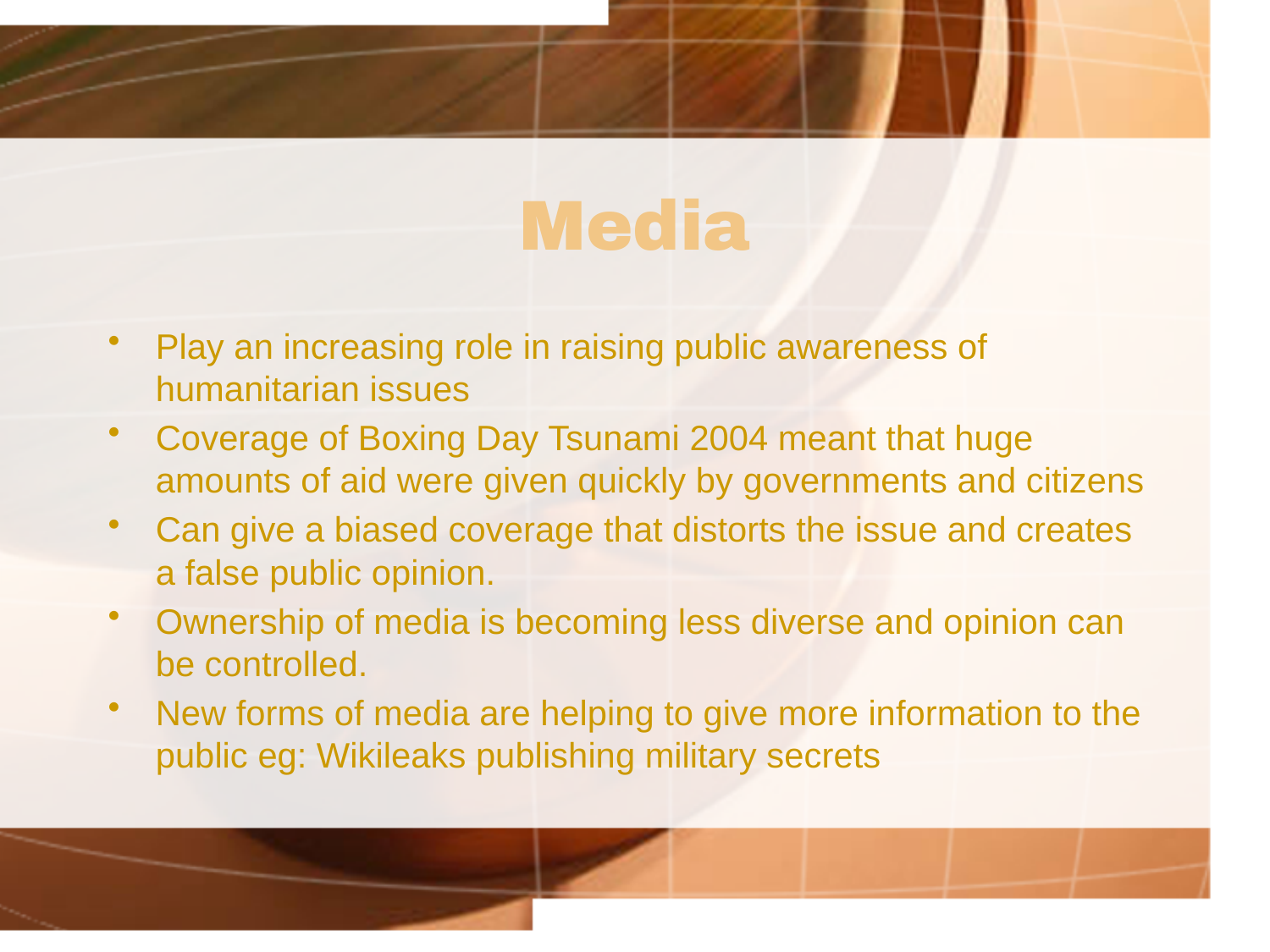

# Media
Play an increasing role in raising public awareness of humanitarian issues
Coverage of Boxing Day Tsunami 2004 meant that huge amounts of aid were given quickly by governments and citizens
Can give a biased coverage that distorts the issue and creates a false public opinion.
Ownership of media is becoming less diverse and opinion can be controlled.
New forms of media are helping to give more information to the public eg: Wikileaks publishing military secrets